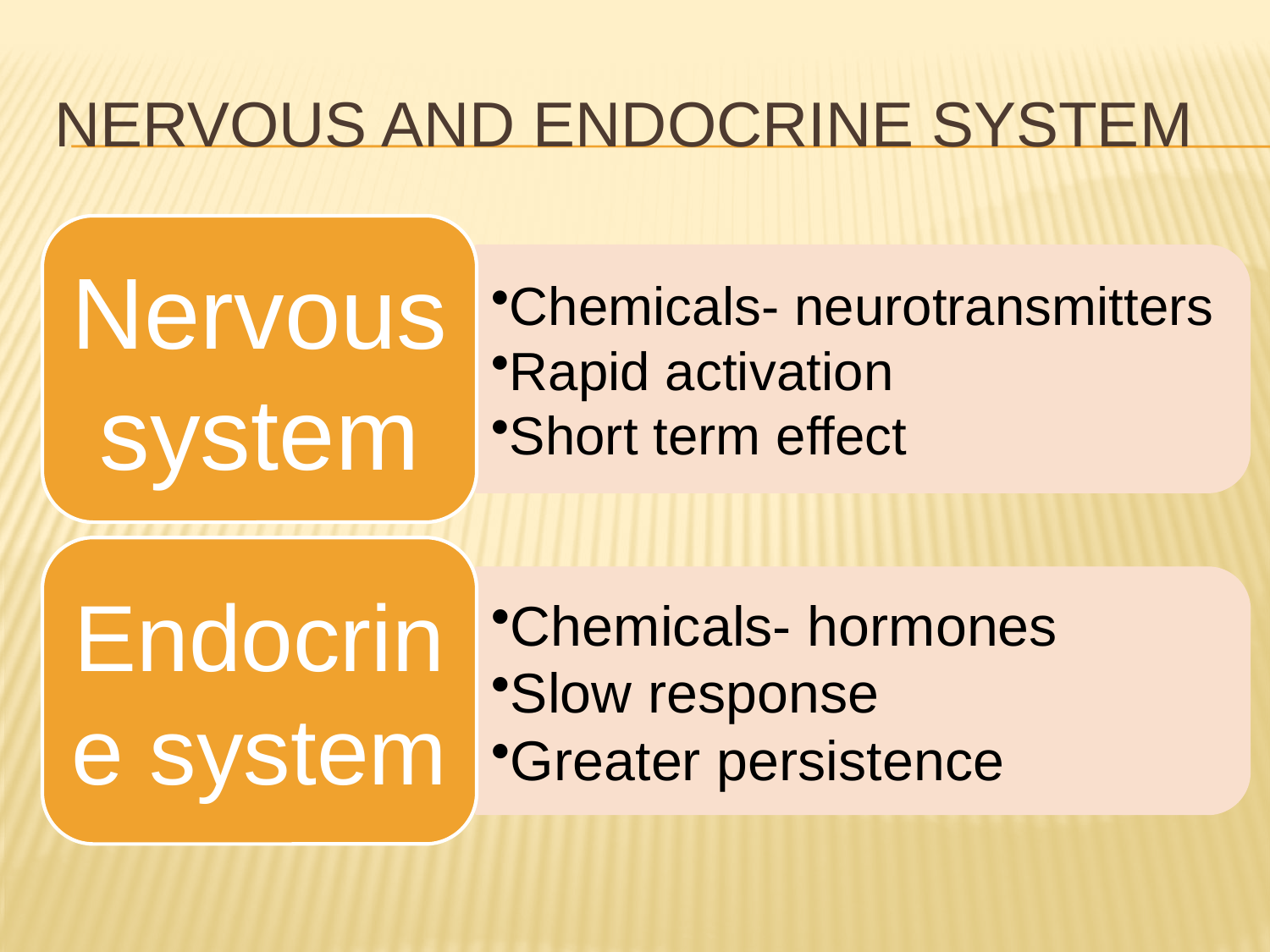

# Nervous and endocrine system
Nervous system
Chemicals- neurotransmitters
Rapid activation
Endocrine system
Chemicals- hormones
Slow response
Short term effect
Greater persistence